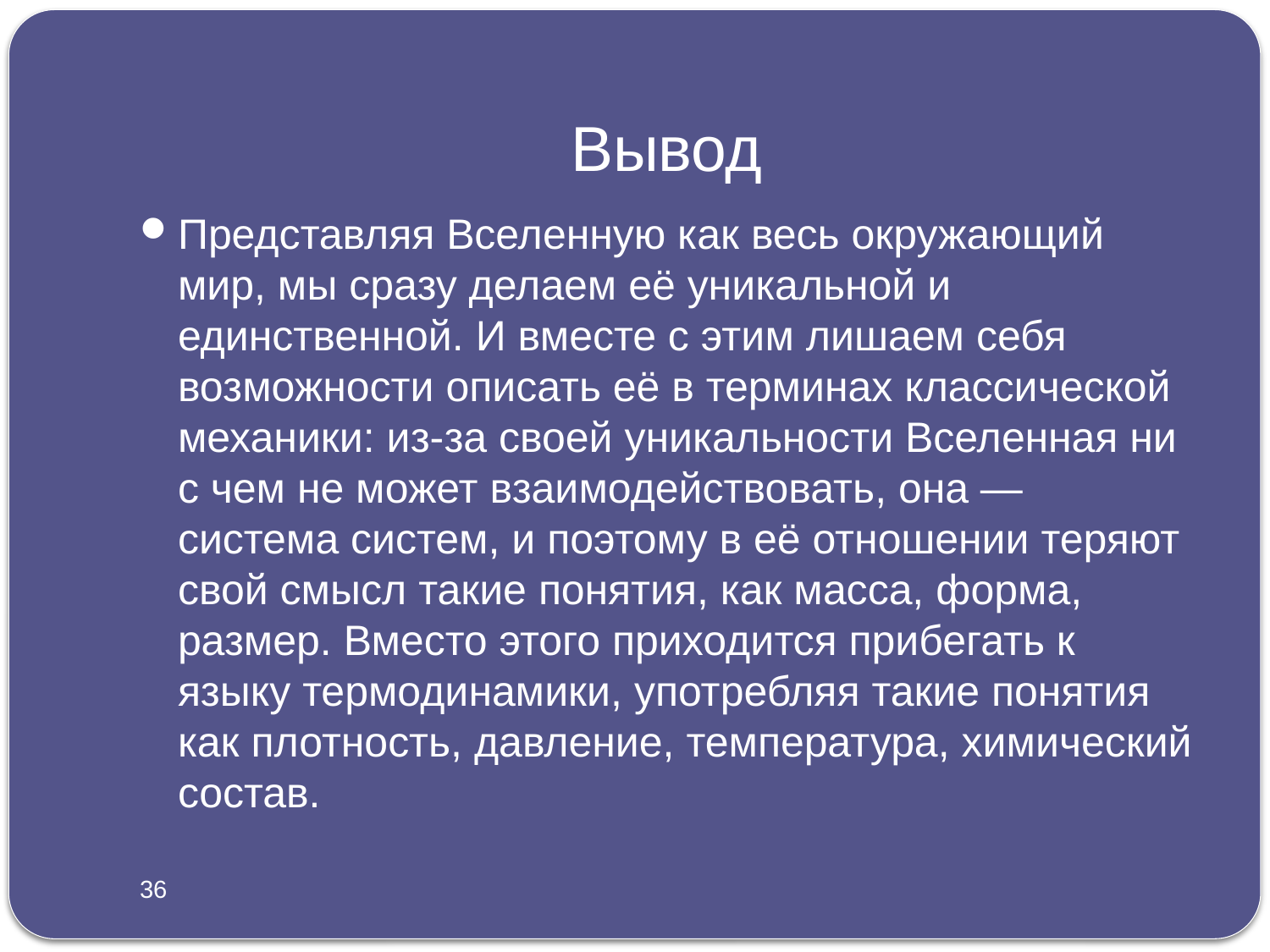

# Вывод
Представляя Вселенную как весь окружающий мир, мы сразу делаем её уникальной и единственной. И вместе с этим лишаем себя возможности описать её в терминах классической механики: из-за своей уникальности Вселенная ни с чем не может взаимодействовать, она — система систем, и поэтому в её отношении теряют свой смысл такие понятия, как масса, форма, размер. Вместо этого приходится прибегать к языку термодинамики, употребляя такие понятия как плотность, давление, температура, химический состав.
36